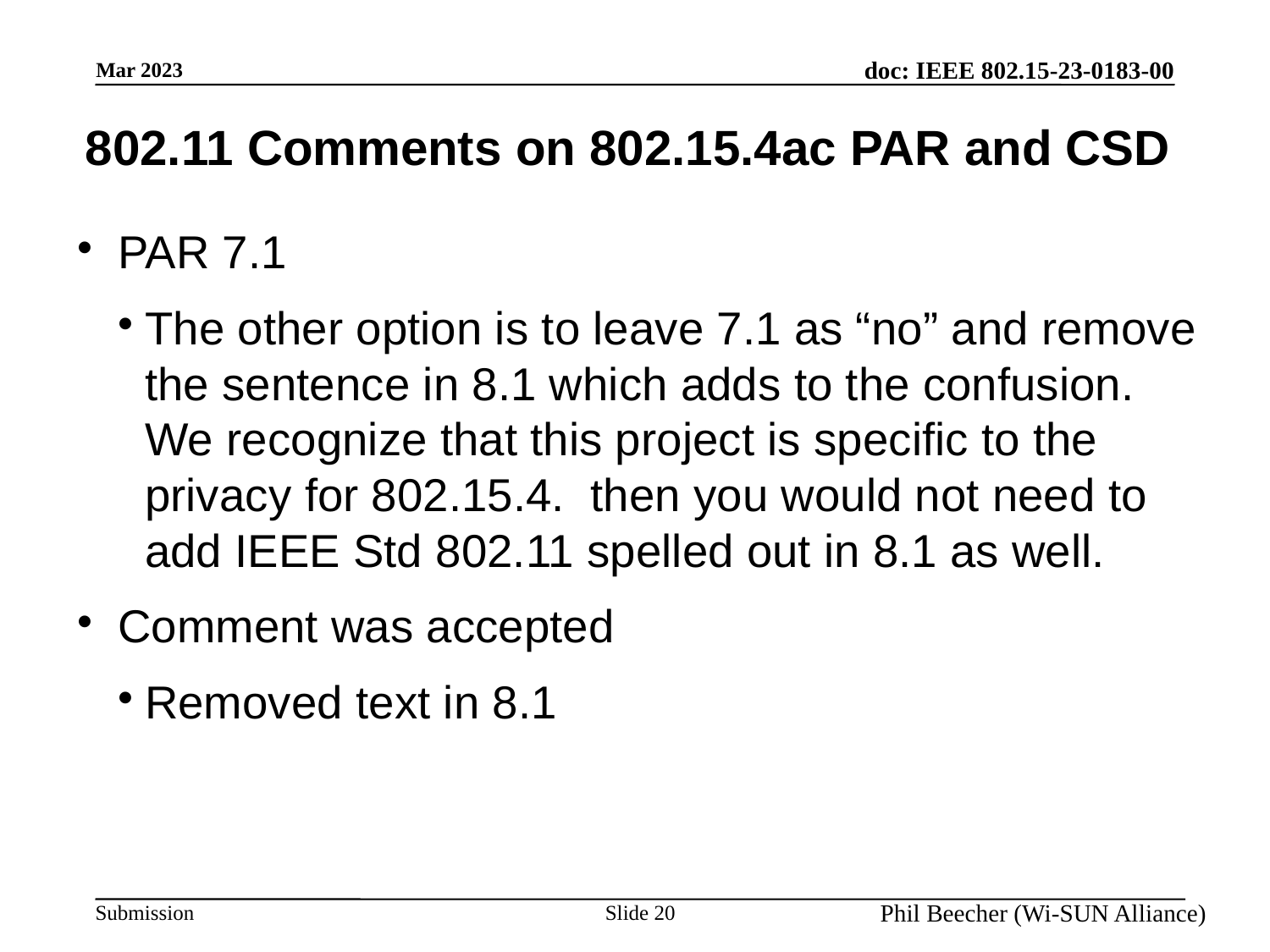

802.11 Comments on 802.15.4ac PAR and CSD
PAR 7.1
The other option is to leave 7.1 as “no” and remove the sentence in 8.1 which adds to the confusion.  We recognize that this project is specific to the privacy for 802.15.4.  then you would not need to add IEEE Std 802.11 spelled out in 8.1 as well.
Comment was accepted
Removed text in 8.1
Slide 20